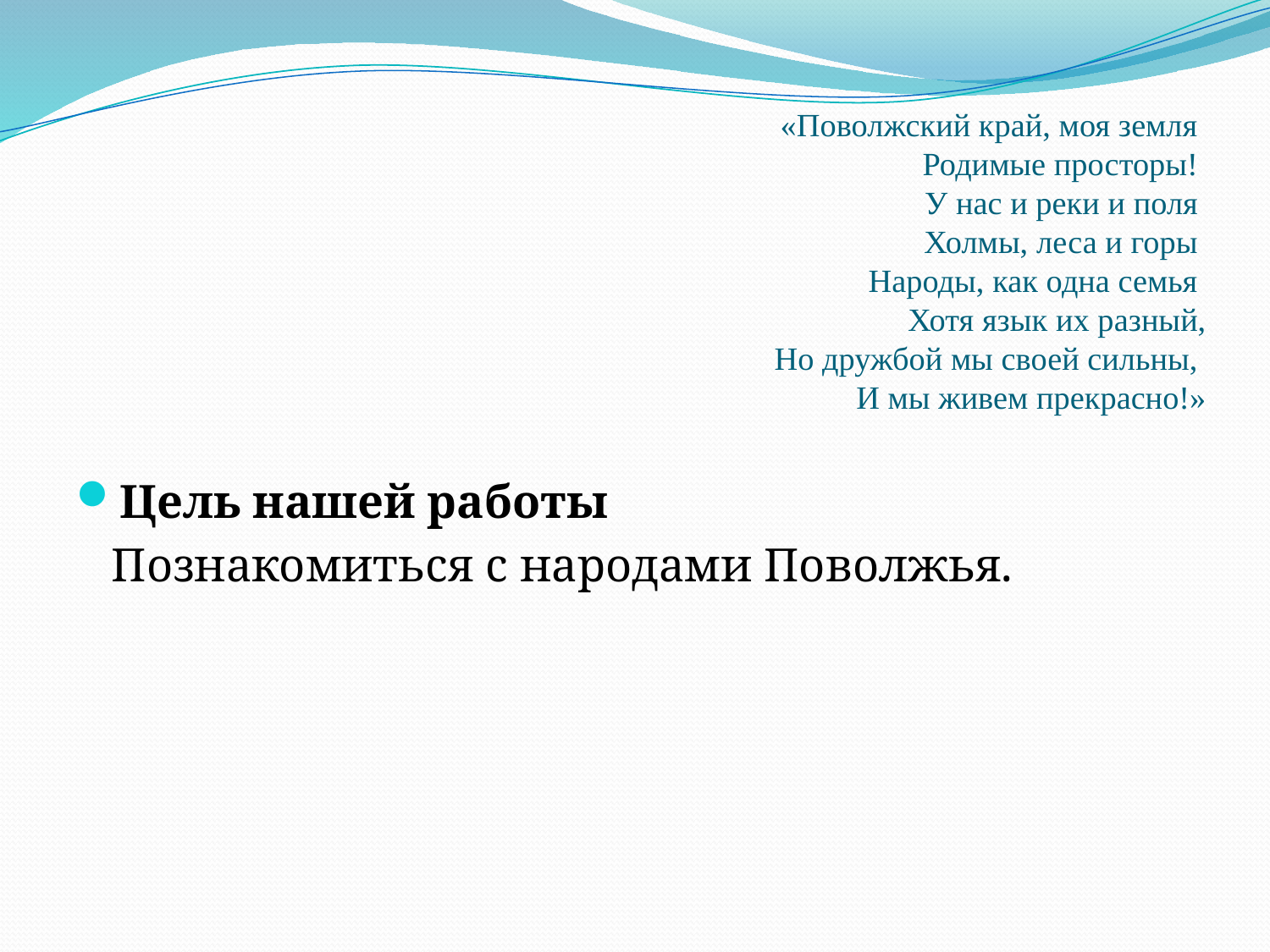

# «Поволжский край, моя земля Родимые просторы! У нас и реки и поля Холмы, леса и горы Народы, как одна семья Хотя язык их разный, Но дружбой мы своей сильны, И мы живем прекрасно!»
Цель нашей работы
   Познакомиться с народами Поволжья.